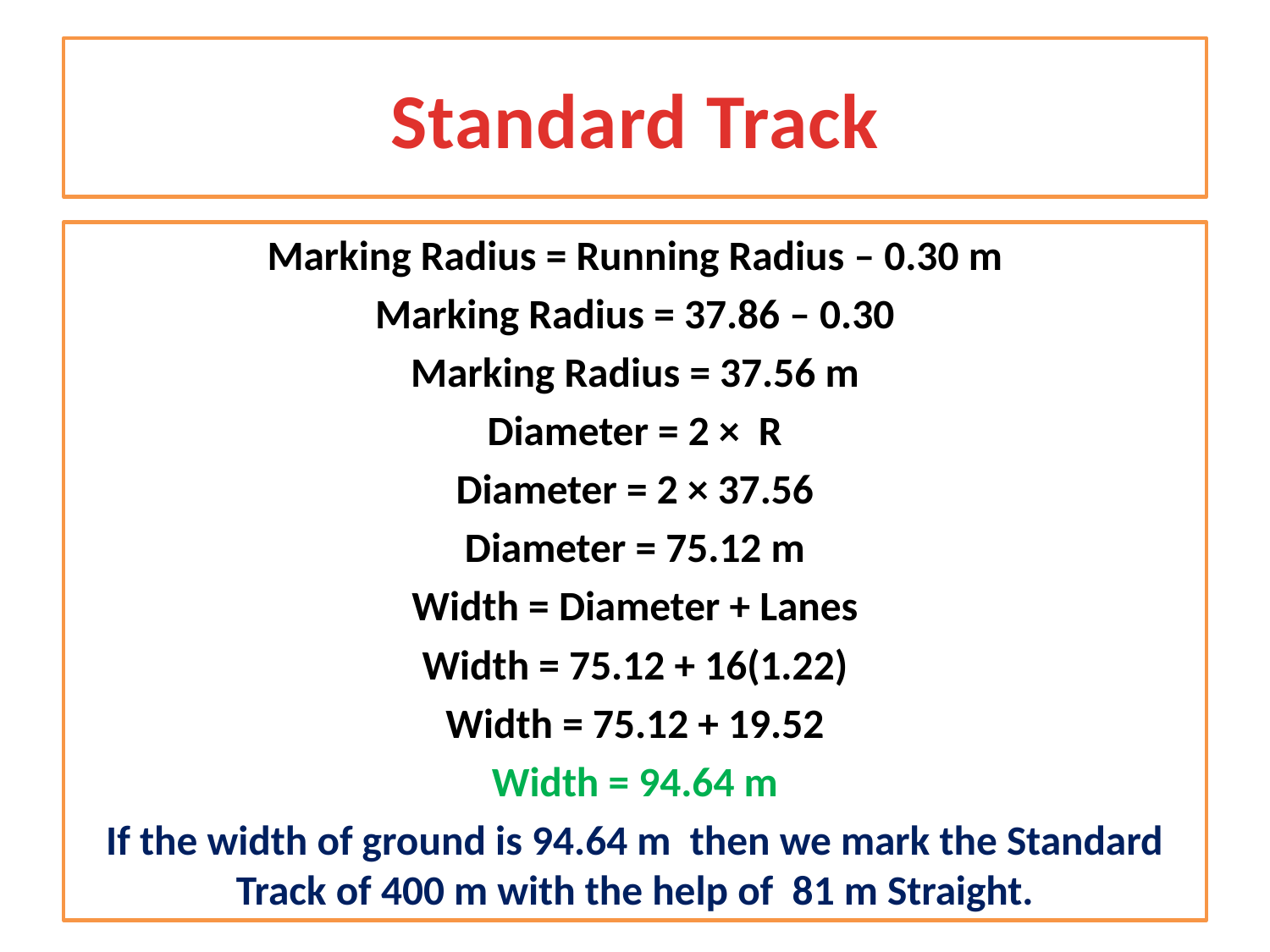

# Standard Track
Marking Radius = Running Radius – 0.30 m
Marking Radius = 37.86 – 0.30
Marking Radius = 37.56 m
Diameter = 2 ×  R
Diameter = 2 × 37.56
Diameter = 75.12 m
Width = Diameter + Lanes
Width = 75.12 + 16(1.22)
Width = 75.12 + 19.52
Width = 94.64 m
If the width of ground is 94.64 m  then we mark the Standard Track of 400 m with the help of  81 m Straight.